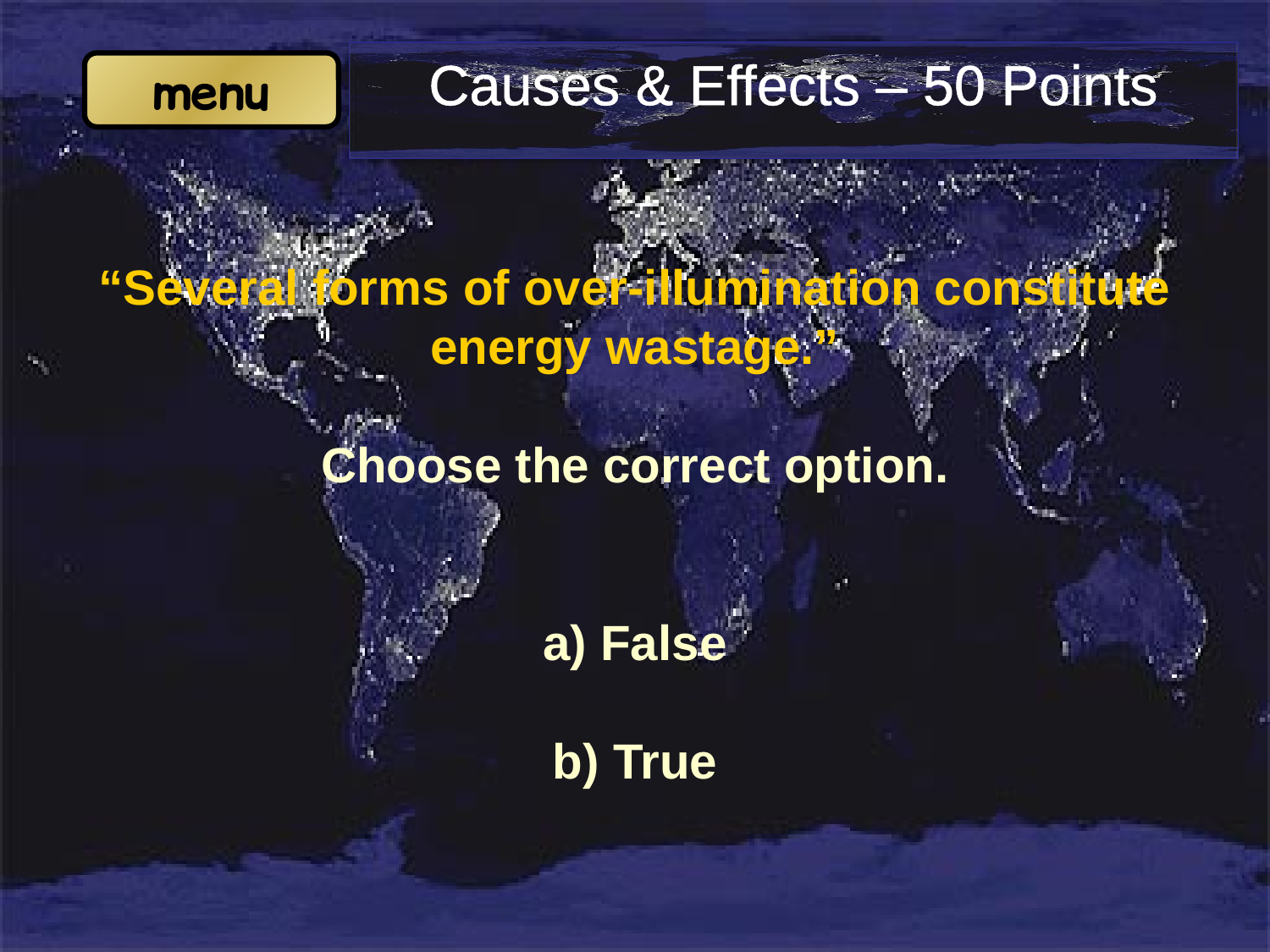

# Causes & Effects – 50 Points

“Several forms of over-illumination constitute energy wastage.”

Choose the correct option.

a) False

b) True